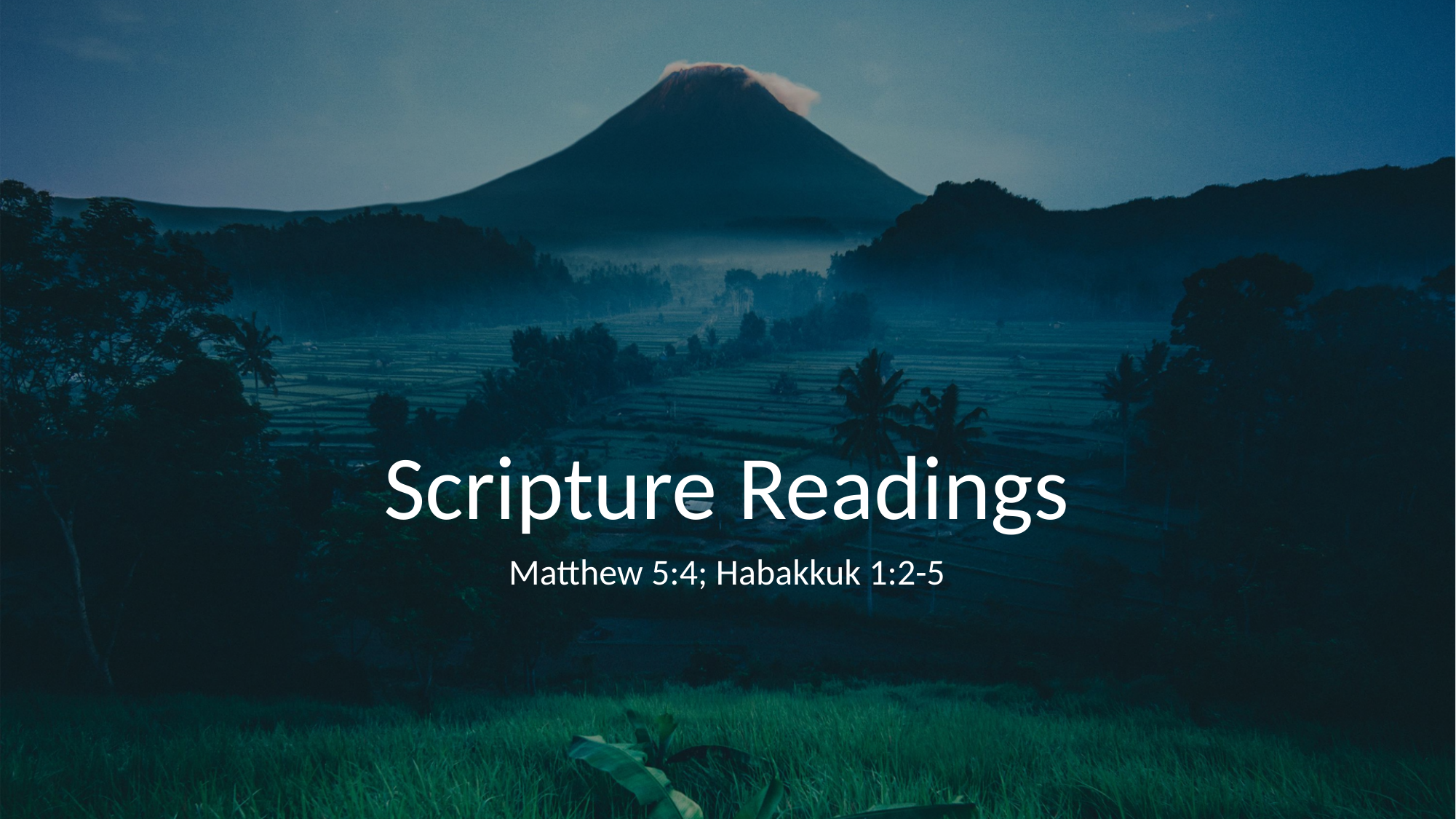

# Scripture Readings
Matthew 5:4; Habakkuk 1:2-5